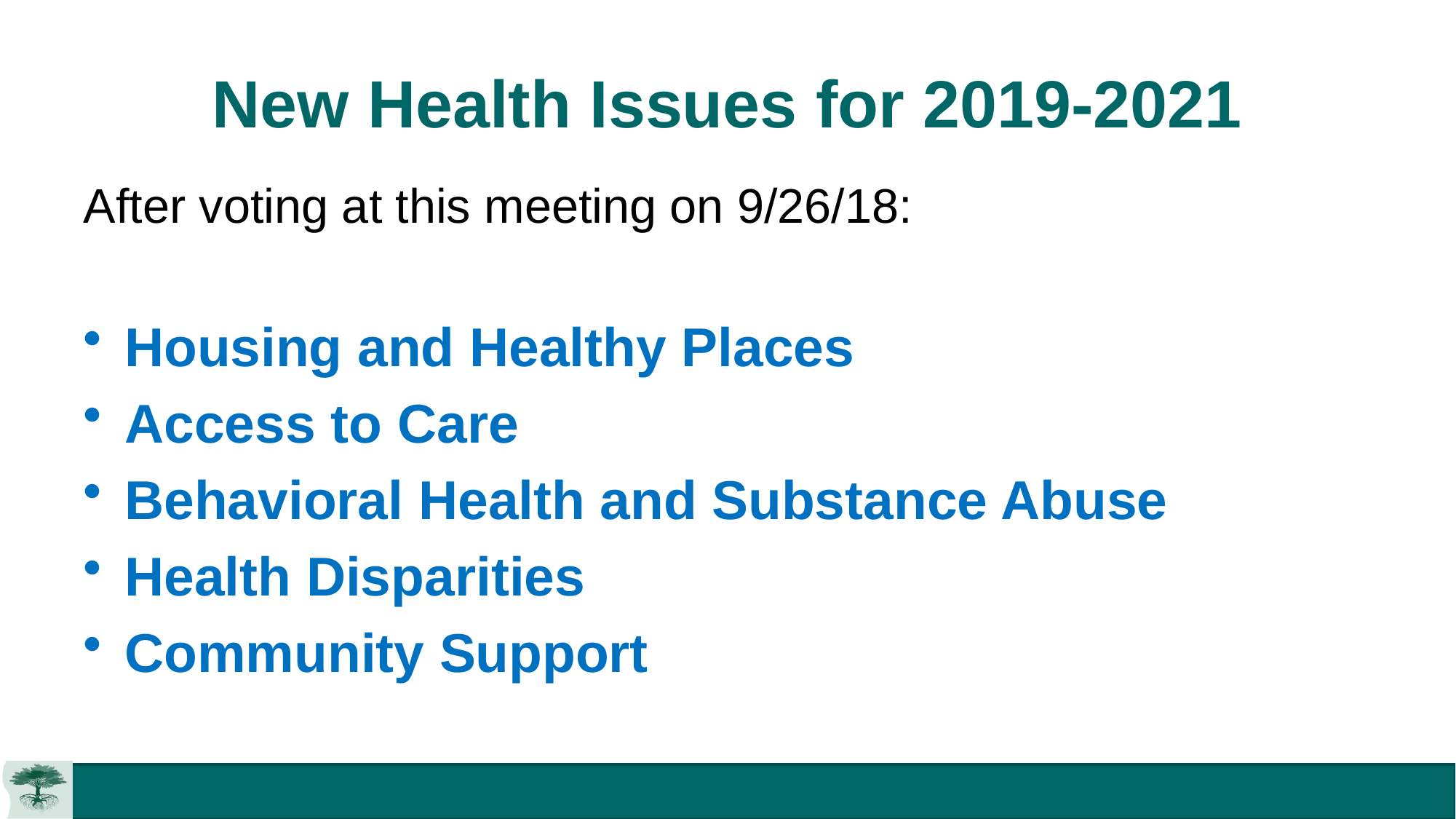

# New Health Issues for 2019-2021
After voting at this meeting on 9/26/18:

Housing and Healthy Places
Access to Care
Behavioral Health and Substance Abuse
Health Disparities
Community Support